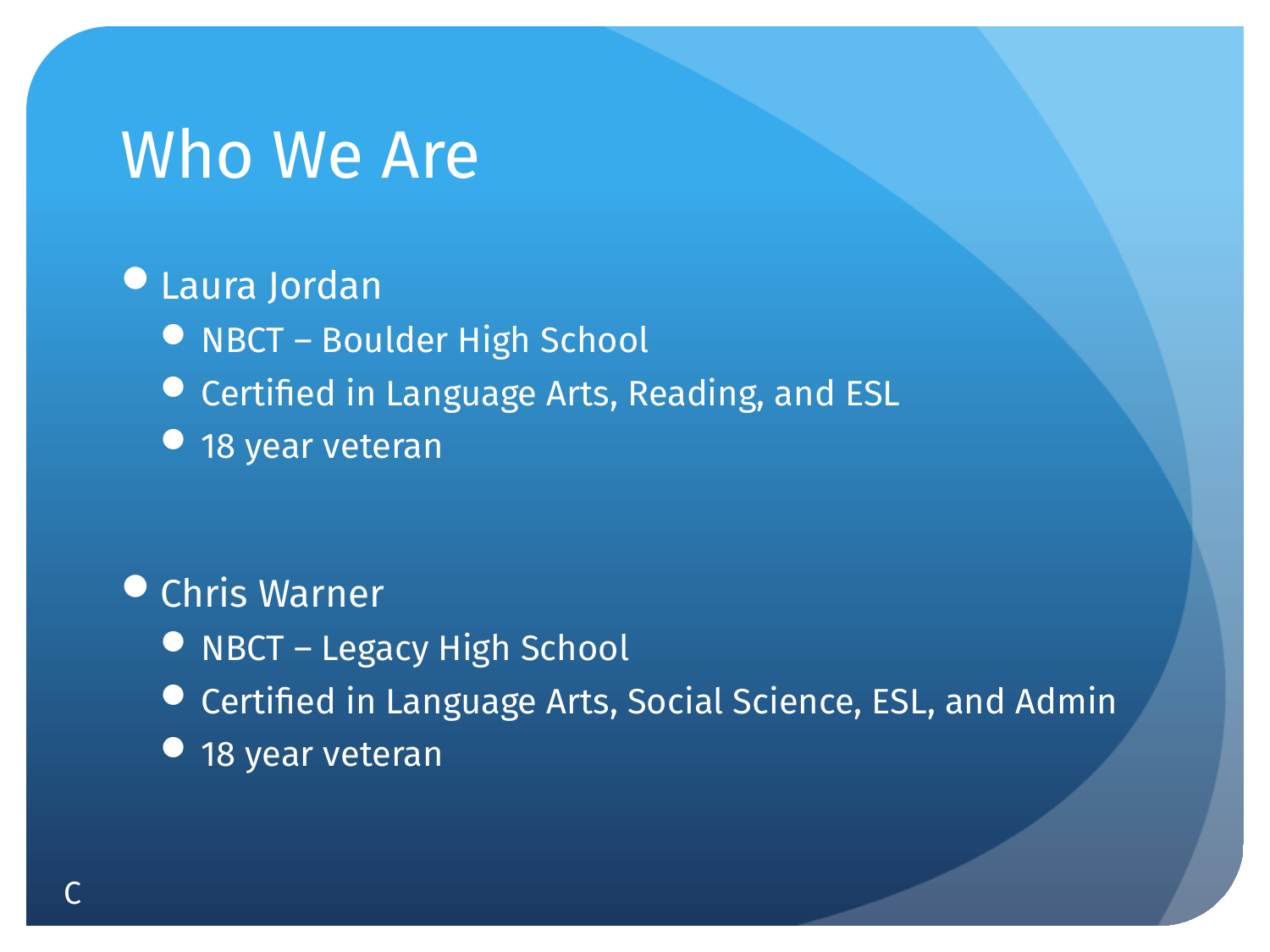

# Who We Are
Laura Jordan
NBCT – Boulder High School
Certified in Language Arts, Reading, and ESL
18 year veteran

Chris Warner
NBCT – Legacy High School
Certified in Language Arts, Social Science, ESL, and Admin
18 year veteran
C